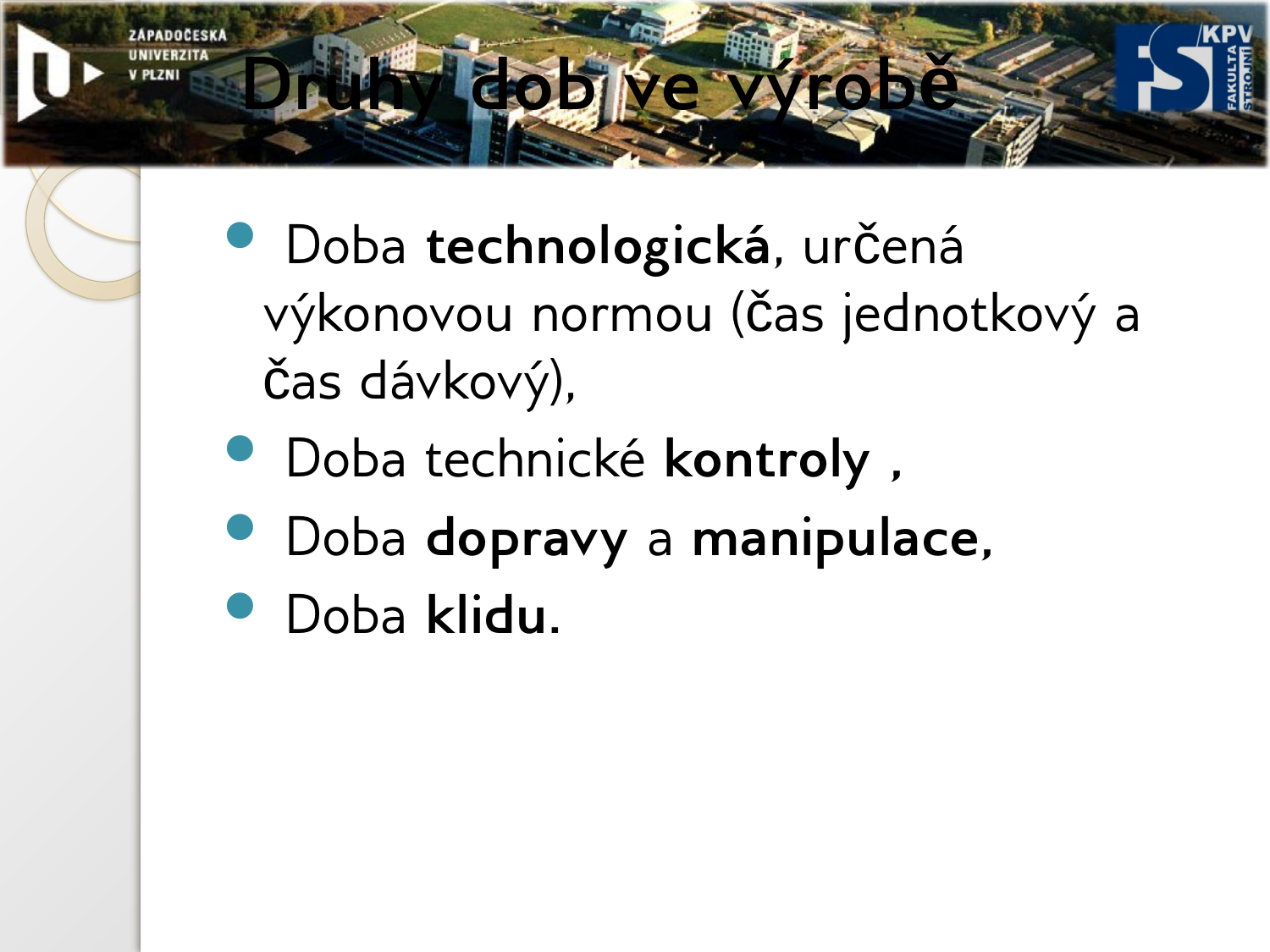

# Druhy dob ve výrobě
 Doba technologická, určená výkonovou normou (čas jednotkový a čas dávkový),
 Doba technické kontroly ,
 Doba dopravy a manipulace,
 Doba klidu.